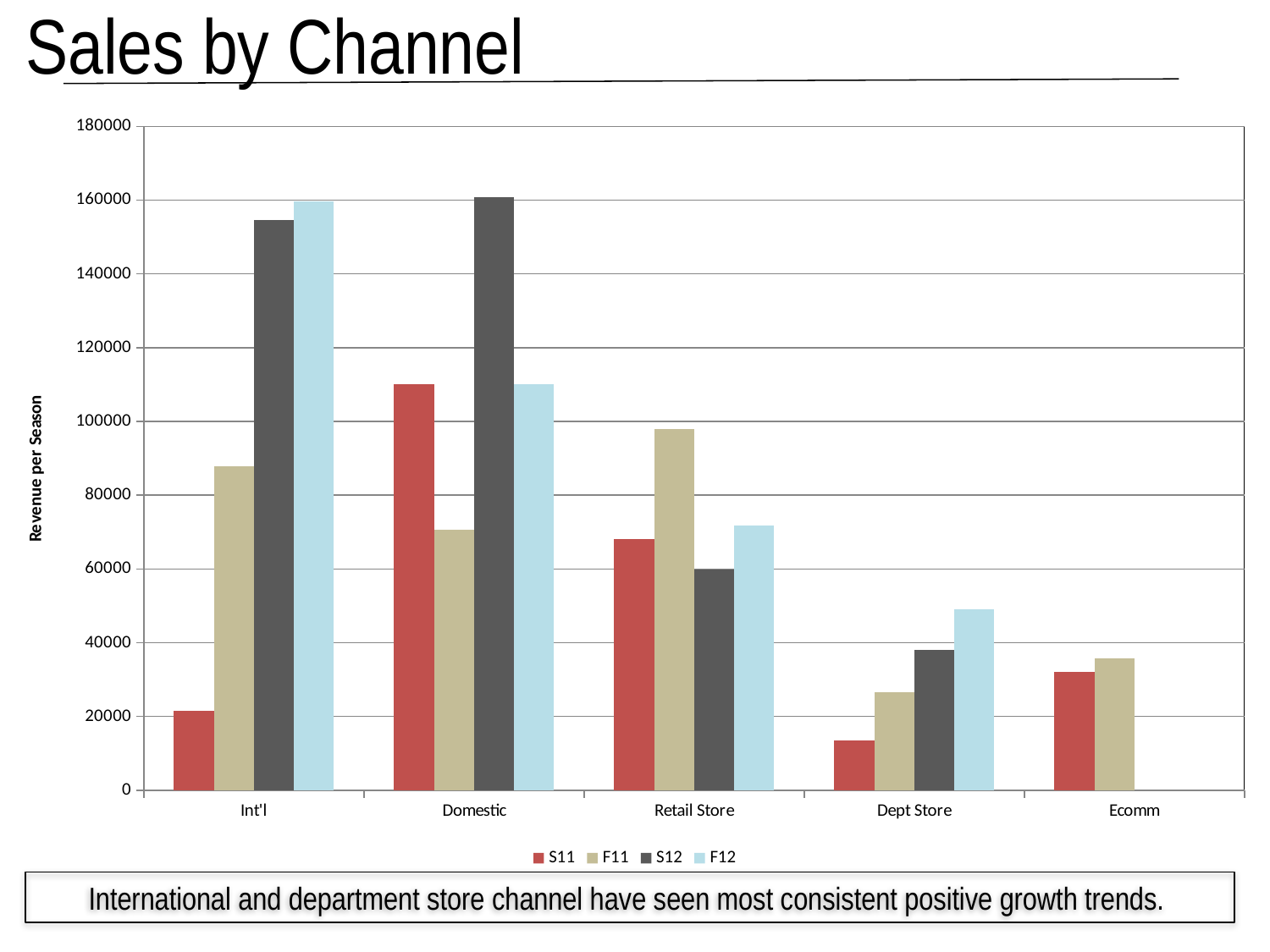

# Sales by Channel
Currently in only 2 department store doors: Saks and Barneys New York

Department stores sales have steadily increased from 6% to 11% of total sales, but a slow growing category

Saks represents highest opportunity to grow due to potential roll out in more doors

### Chart

| Category |  |  |  |  |
|---|---|---|---|---|
| Int'l | 21649.0 | 87885.0 | 154624.0 | 159730.0 |
| Domestic | 109997.0 | 70681.0 | 160702.0 | 109997.0 |
| Retail Store | 68172.0 | 97870.0 | 59745.0 | 71710.0 |
| Dept Store | 13522.0 | 26585.0 | 37985.0 | 49160.0 |
| Ecomm | 32145.0 | 35880.0 | None | None |
International and department store channel have seen most consistent positive growth trends.